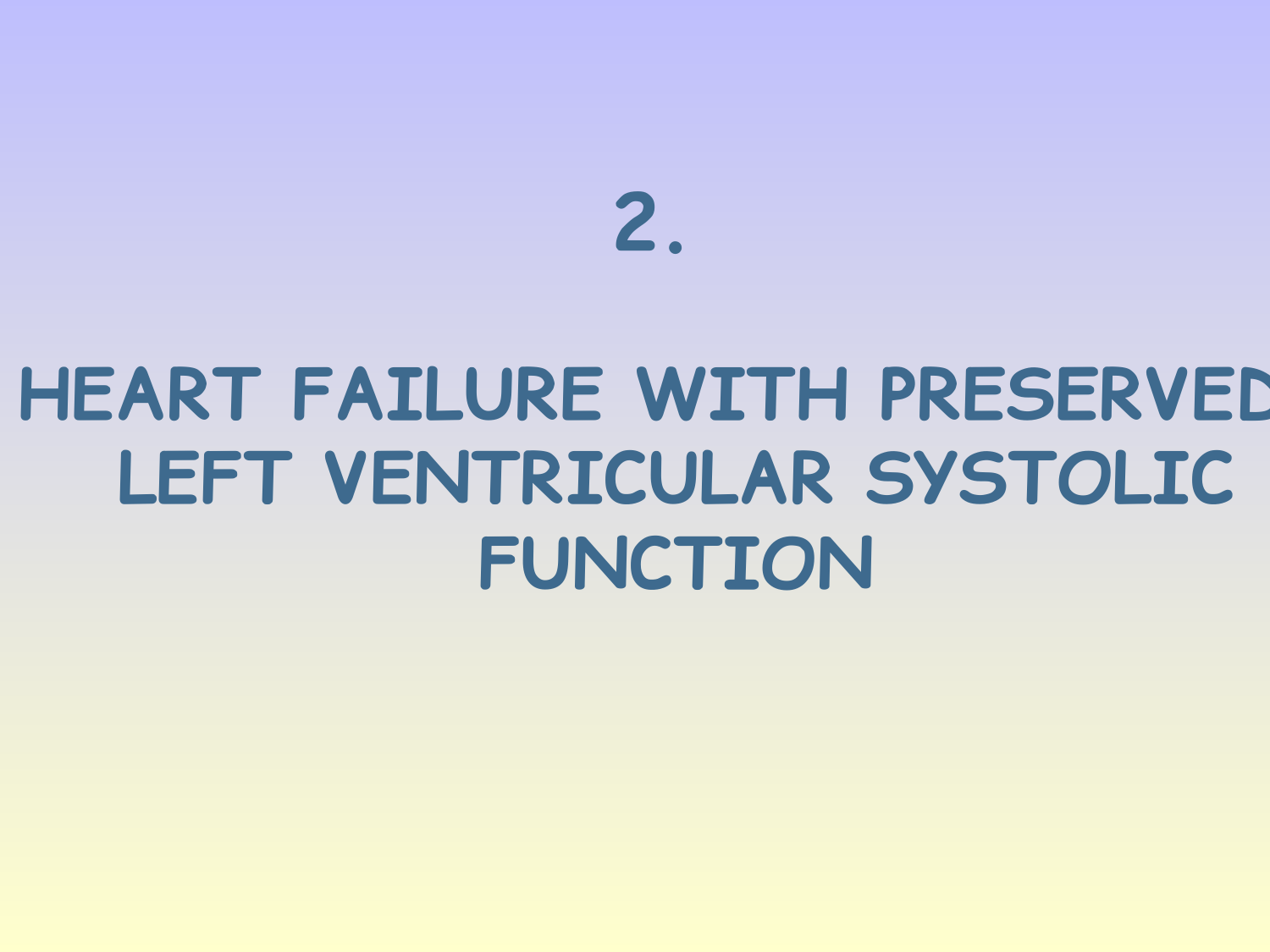

2.

HEART FAILURE WITH PRESERVED LEFT VENTRICULAR SYSTOLIC FUNCTION

#